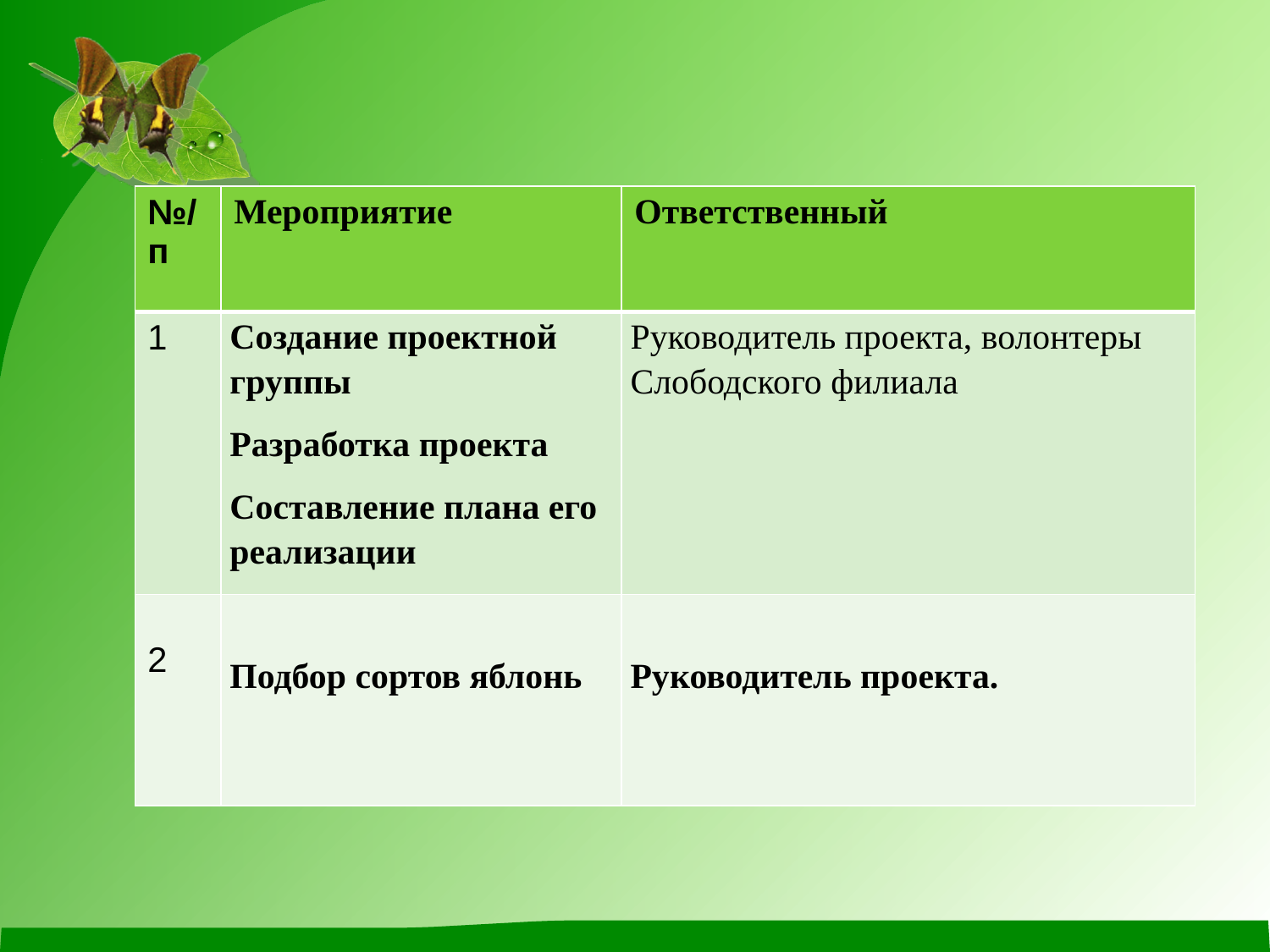

| №/п | Мероприятие | Ответственный |
| --- | --- | --- |
| 1 | Создание проектной группы Разработка проекта  Составление плана его реализации | Руководитель проекта, волонтеры Слободского филиала |
| 2 | Подбор сортов яблонь | Руководитель проекта. |